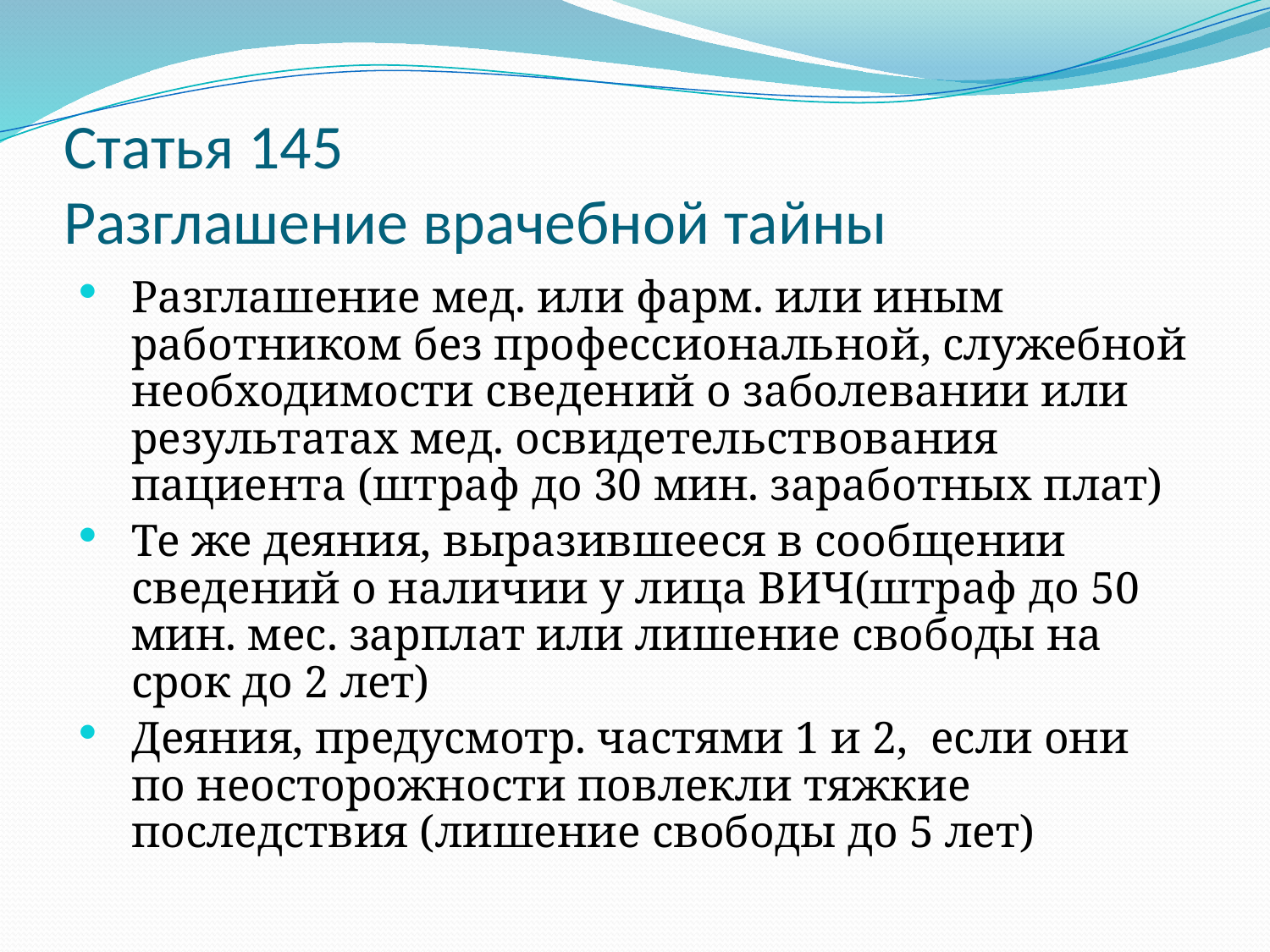

# Статья 145 Разглашение врачебной тайны
Разглашение мед. или фарм. или иным работником без профессиональной, служебной необходимости сведений о заболевании или результатах мед. освидетельствования пациента (штраф до 30 мин. заработных плат)
Те же деяния, выразившееся в сообщении сведений о наличии у лица ВИЧ(штраф до 50 мин. мес. зарплат или лишение свободы на срок до 2 лет)
Деяния, предусмотр. частями 1 и 2,  если они по неосторожности повлекли тяжкие последствия (лишение свободы до 5 лет)